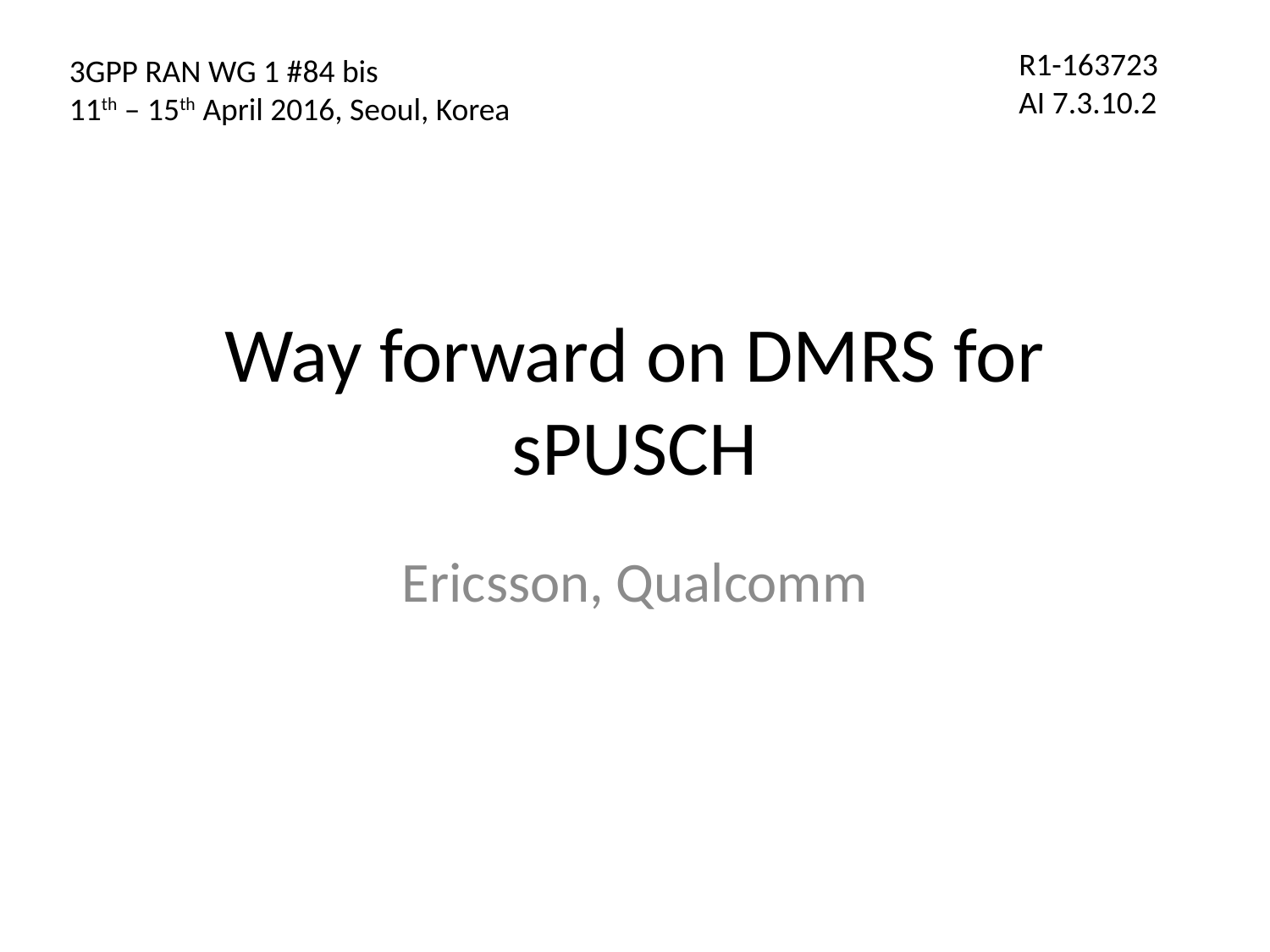

R1-163723
AI 7.3.10.2
3GPP RAN WG 1 #84 bis
11th – 15th April 2016, Seoul, Korea
# Way forward on DMRS for sPUSCH
Ericsson, Qualcomm